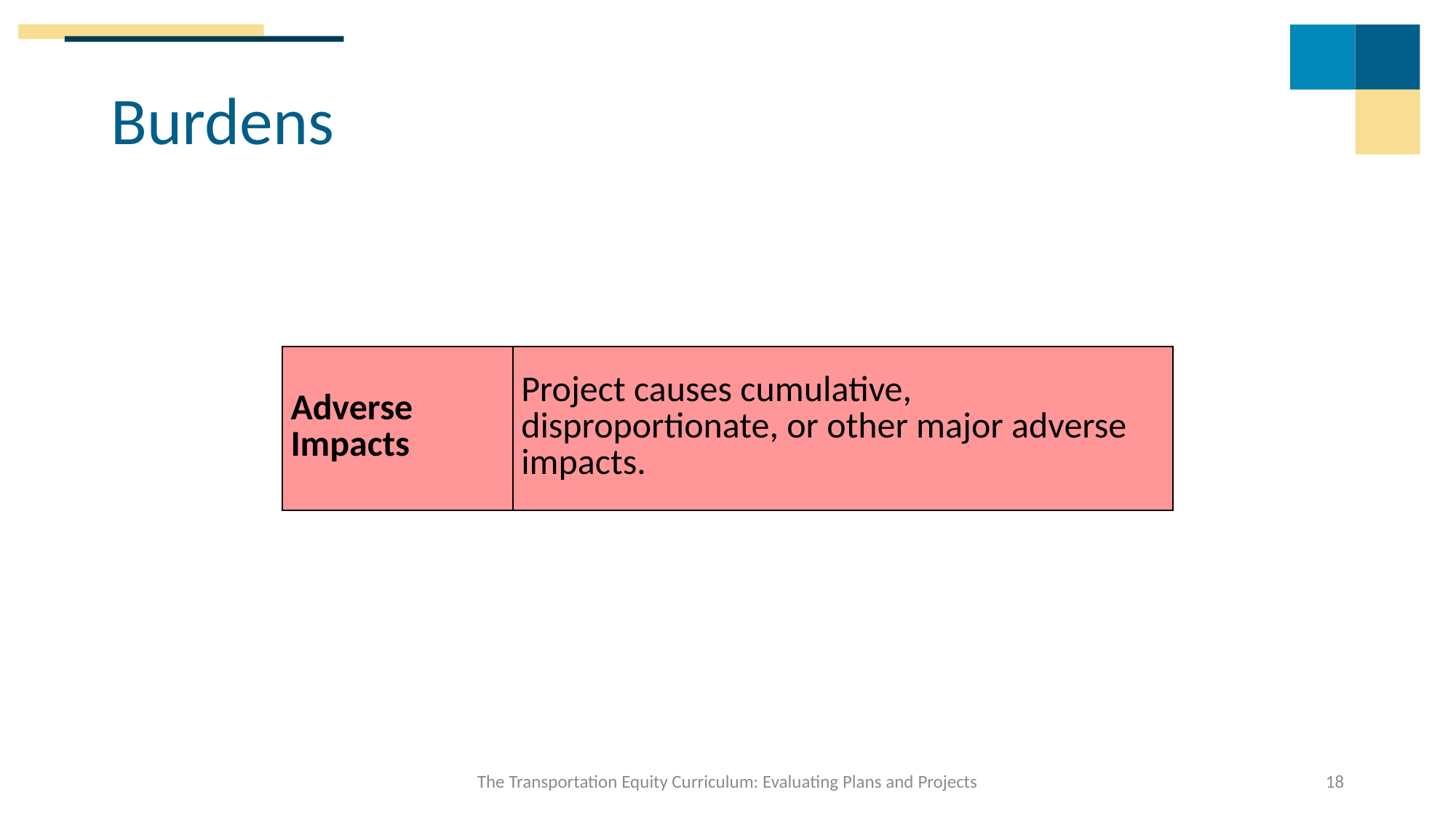

# Burdens
| Adverse Impacts | Project causes cumulative, disproportionate, or other major adverse impacts. |
| --- | --- |
The Transportation Equity Curriculum: Evaluating Plans and Projects
18